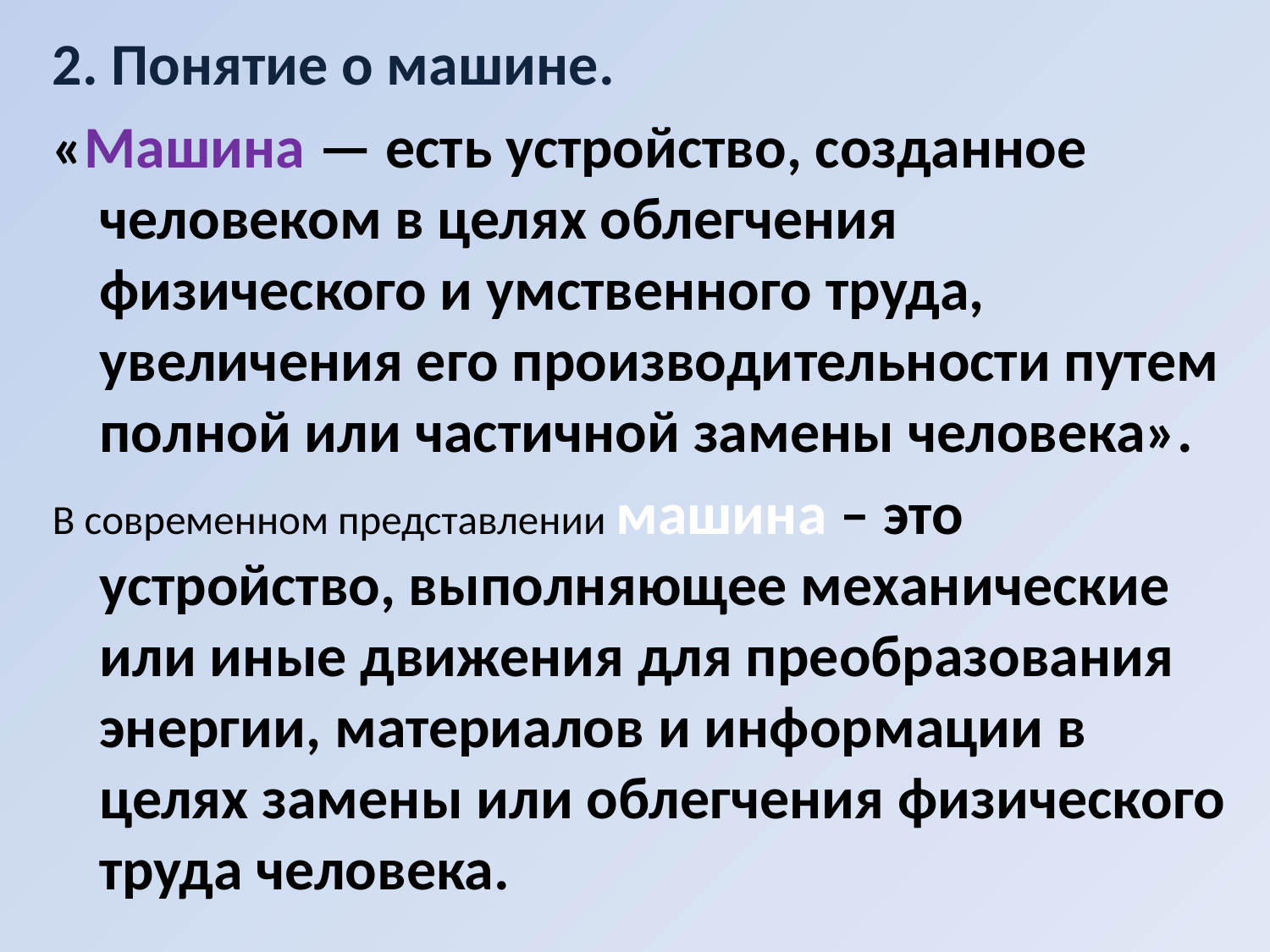

2. Понятие о машине.
«Машина — есть устройство, созданное человеком в целях облегчения физического и умственного труда, увеличения его производительности путем полной или частичной замены человека».
В современном представлении машина – это устройство, выполняющее механические или иные движения для преобразования энергии, материалов и информации в целях замены или облегчения физического труда человека.